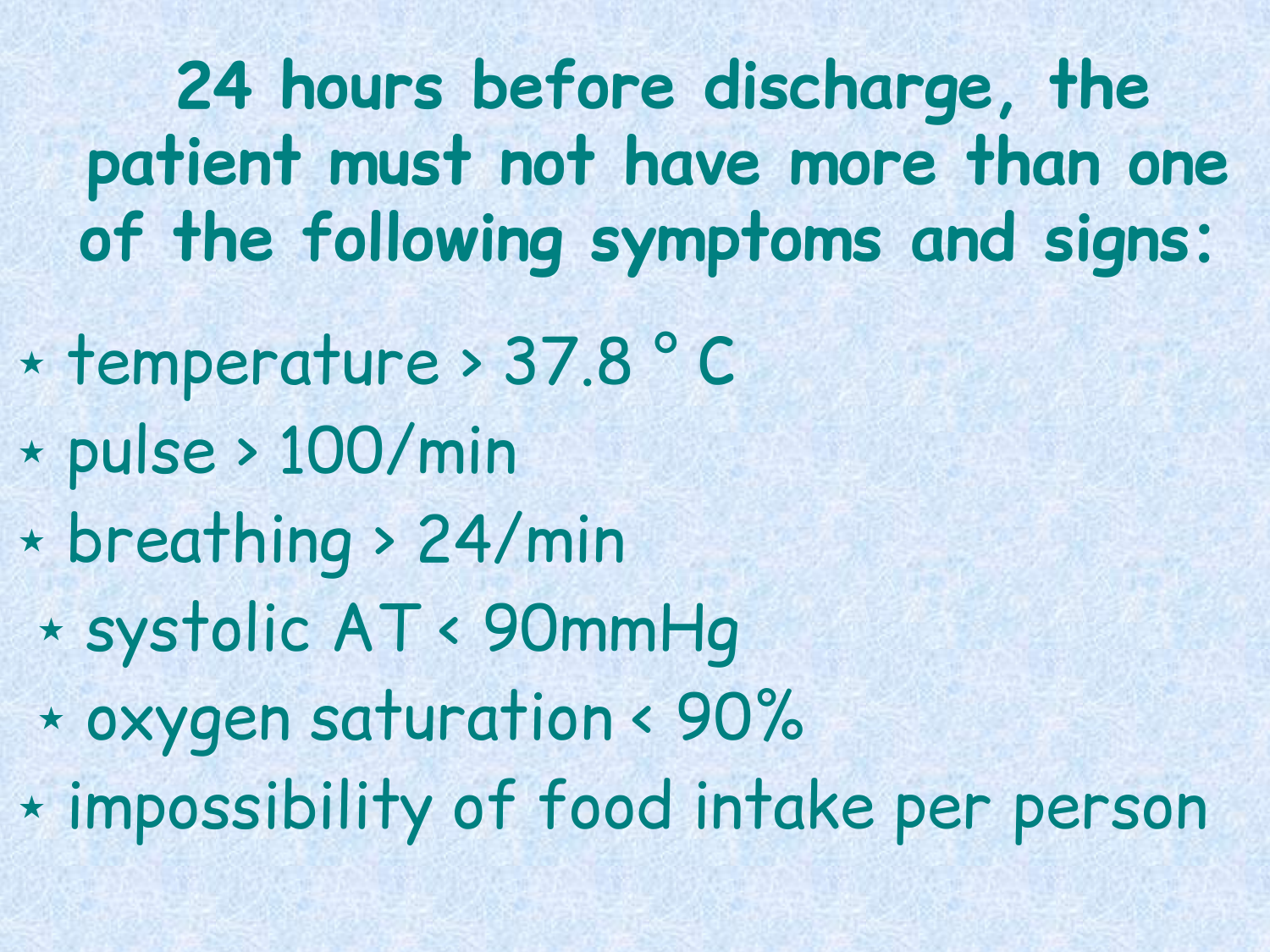

24 hours before discharge, the patient must not have more than one of the following symptoms and signs:

⋆ temperature > 37.8 ° C
⋆ pulse > 100/min
⋆ breathing > 24/min
 ⋆ systolic AT < 90mmHg
 ⋆ oxygen saturation < 90%
⋆ impossibility of food intake per person
#